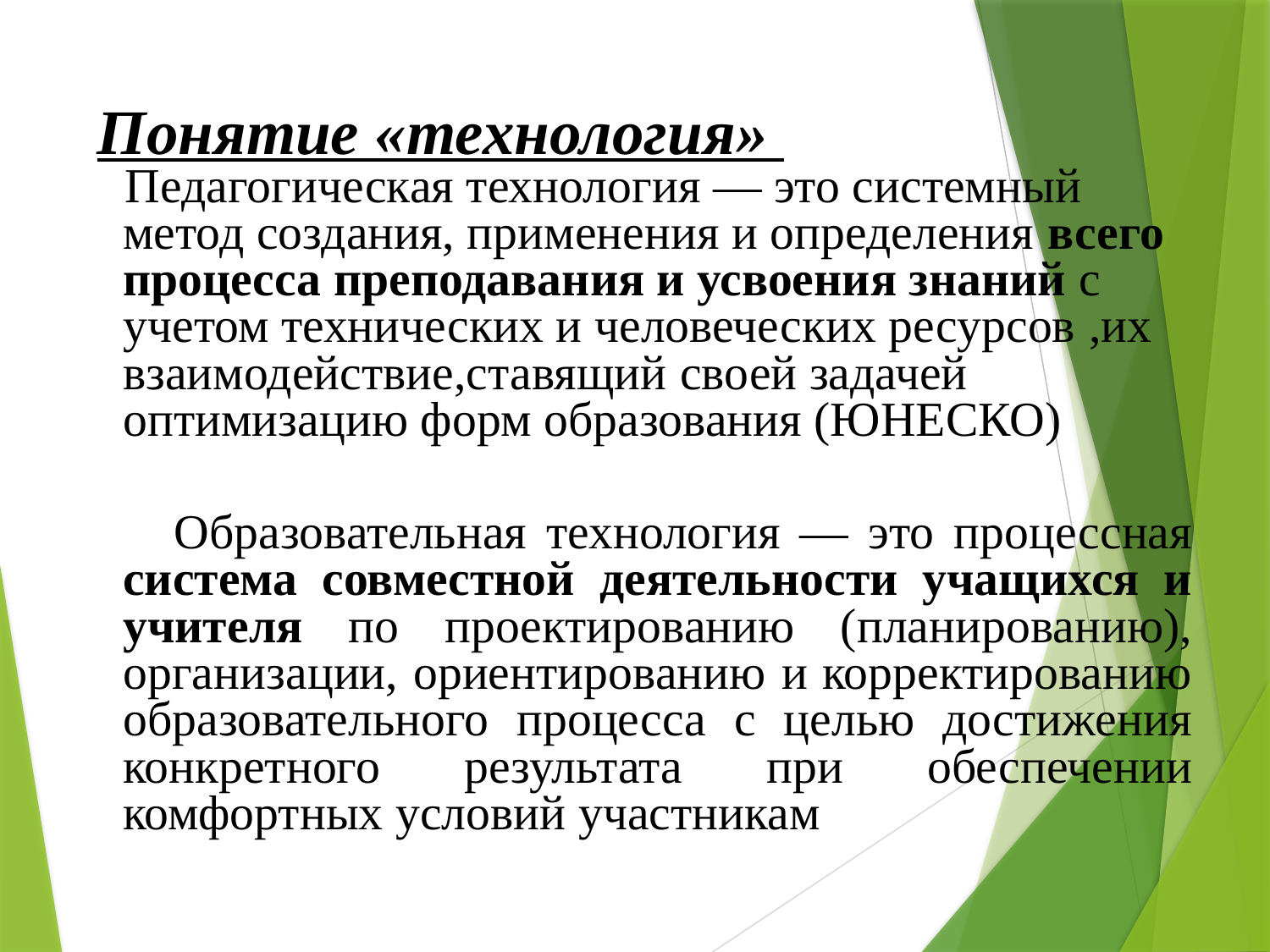

# Понятие «технология»
    Педагогическая технология — это системный метод создания, применения и определения всего процесса преподавания и усвоения знаний с учетом технических и человеческих ресурсов ,их взаимодействие,ставящий своей задачей оптимизацию форм образования (ЮНЕСКО)‏

     Образовательная технология — это процессная система совместной деятельности учащихся и учителя по проектированию (планированию), организации, ориентированию и корректированию образовательного процесса с целью достижения конкретного результата при обеспечении комфортных условий участникам